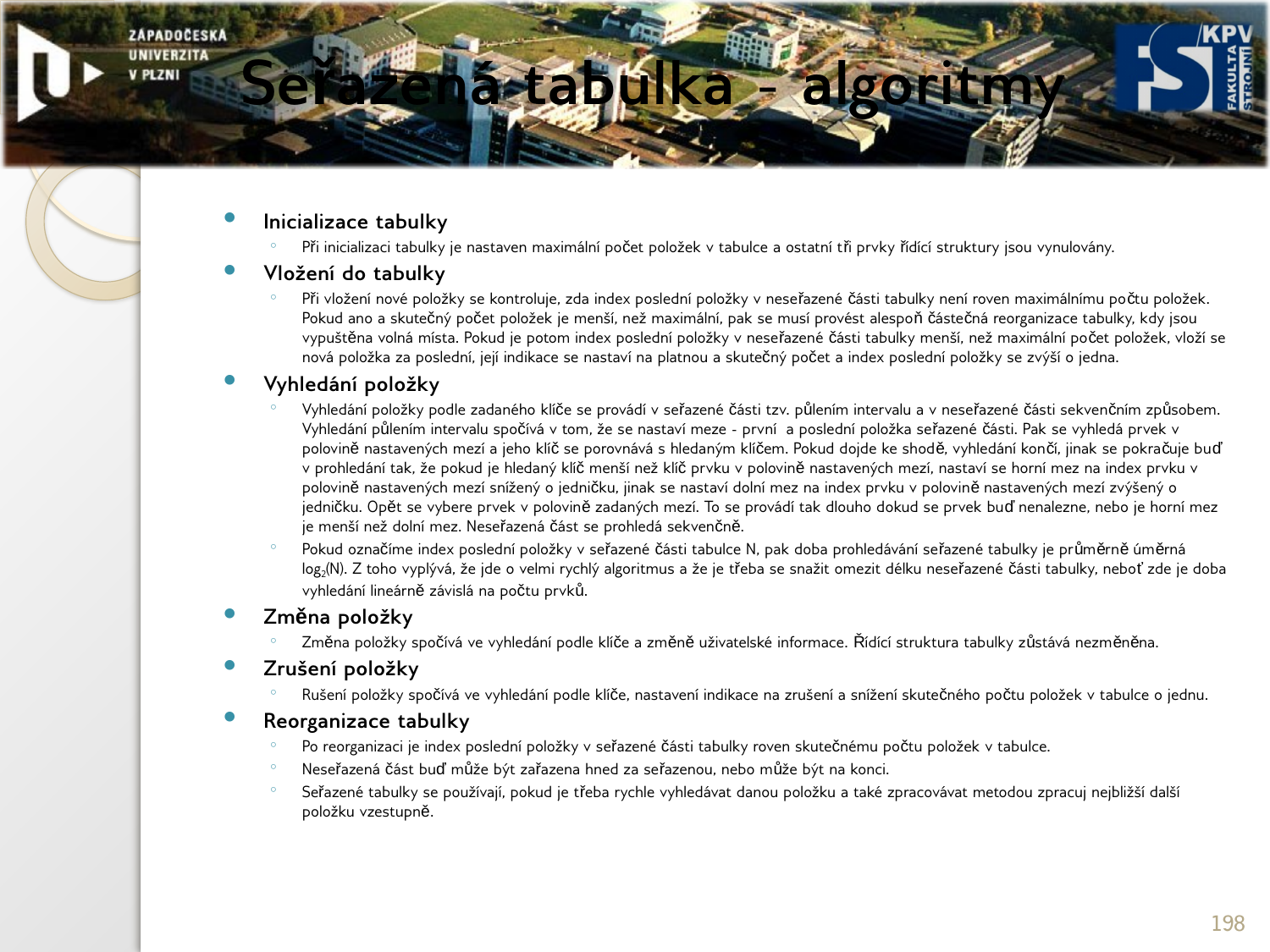

# Seřazená tabulka - algoritmy
Inicializace tabulky
Při inicializaci tabulky je nastaven maximální počet položek v tabulce a ostatní tři prvky řídící struktury jsou vynulovány.
Vložení do tabulky
Při vložení nové položky se kontroluje, zda index poslední položky v neseřazené části tabulky není roven maximálnímu počtu položek. Pokud ano a skutečný počet položek je menší, než maximální, pak se musí provést alespoň částečná reorganizace tabulky, kdy jsou vypuštěna volná místa. Pokud je potom index poslední položky v neseřazené části tabulky menší, než maximální počet položek, vloží se nová položka za poslední, její indikace se nastaví na platnou a skutečný počet a index poslední položky se zvýší o jedna.
Vyhledání položky
Vyhledání položky podle zadaného klíče se provádí v seřazené části tzv. půlením intervalu a v neseřazené části sekvenčním způsobem. Vyhledání půlením intervalu spočívá v tom, že se nastaví meze - první  a poslední položka seřazené části. Pak se vyhledá prvek v polovině nastavených mezí a jeho klíč se porovnává s hledaným klíčem. Pokud dojde ke shodě, vyhledání končí, jinak se pokračuje buď v prohledání tak, že pokud je hledaný klíč menší než klíč prvku v polovině nastavených mezí, nastaví se horní mez na index prvku v polovině nastavených mezí snížený o jedničku, jinak se nastaví dolní mez na index prvku v polovině nastavených mezí zvýšený o jedničku. Opět se vybere prvek v polovině zadaných mezí. To se provádí tak dlouho dokud se prvek buď nenalezne, nebo je horní mez je menší než dolní mez. Neseřazená část se prohledá sekvenčně.
Pokud označíme index poslední položky v seřazené části tabulce N, pak doba prohledávání seřazené tabulky je průměrně úměrná log2(N). Z toho vyplývá, že jde o velmi rychlý algoritmus a že je třeba se snažit omezit délku neseřazené části tabulky, neboť zde je doba vyhledání lineárně závislá na počtu prvků.
Změna položky
Změna položky spočívá ve vyhledání podle klíče a změně uživatelské informace. Řídící struktura tabulky zůstává nezměněna.
Zrušení položky
Rušení položky spočívá ve vyhledání podle klíče, nastavení indikace na zrušení a snížení skutečného počtu položek v tabulce o jednu.
Reorganizace tabulky
Po reorganizaci je index poslední položky v seřazené části tabulky roven skutečnému počtu položek v tabulce.
Neseřazená část buď může být zařazena hned za seřazenou, nebo může být na konci.
Seřazené tabulky se používají, pokud je třeba rychle vyhledávat danou položku a také zpracovávat metodou zpracuj nejbližší další položku vzestupně.
198